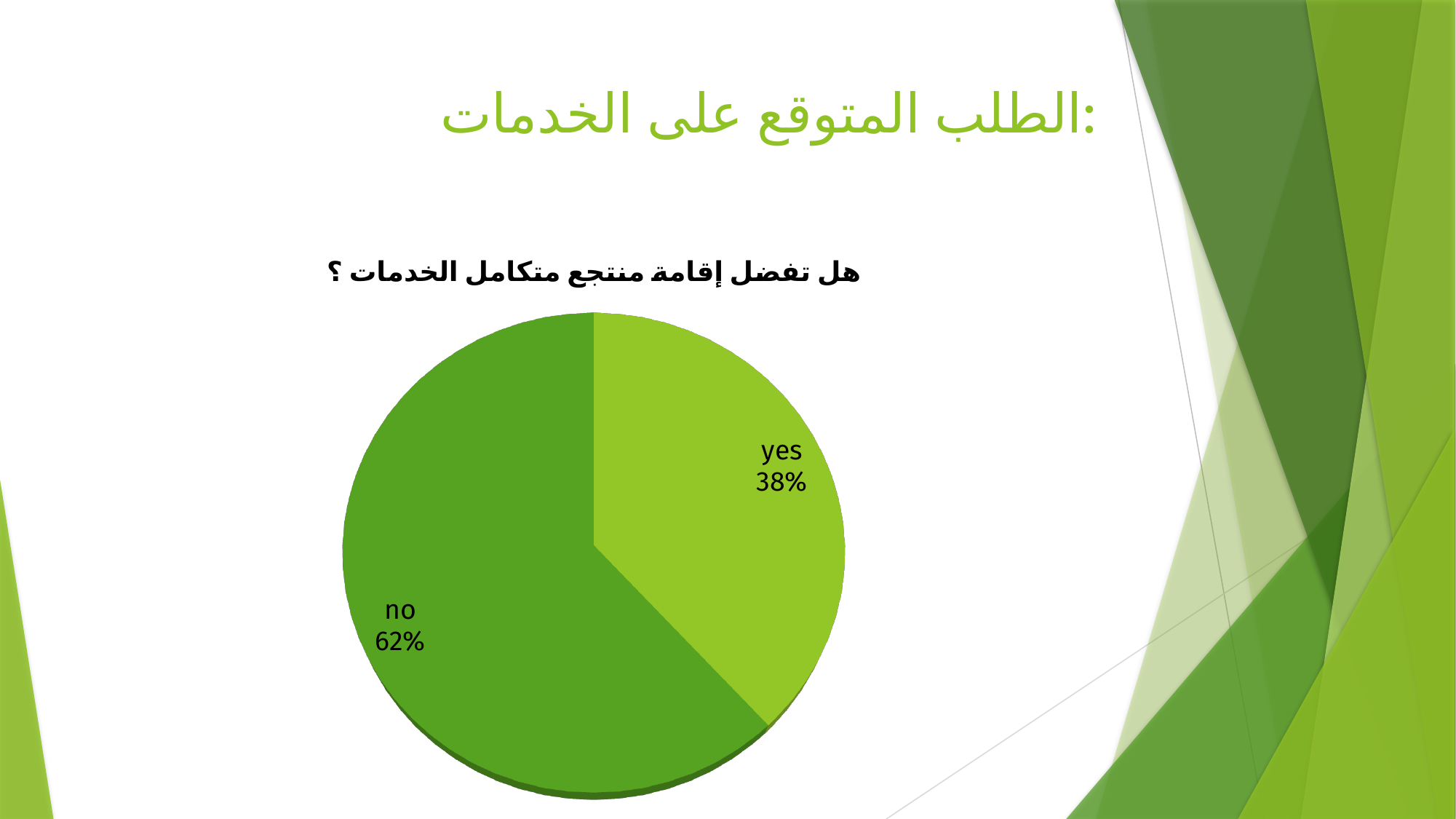

# الطلب المتوقع على الخدمات:

[unsupported chart]